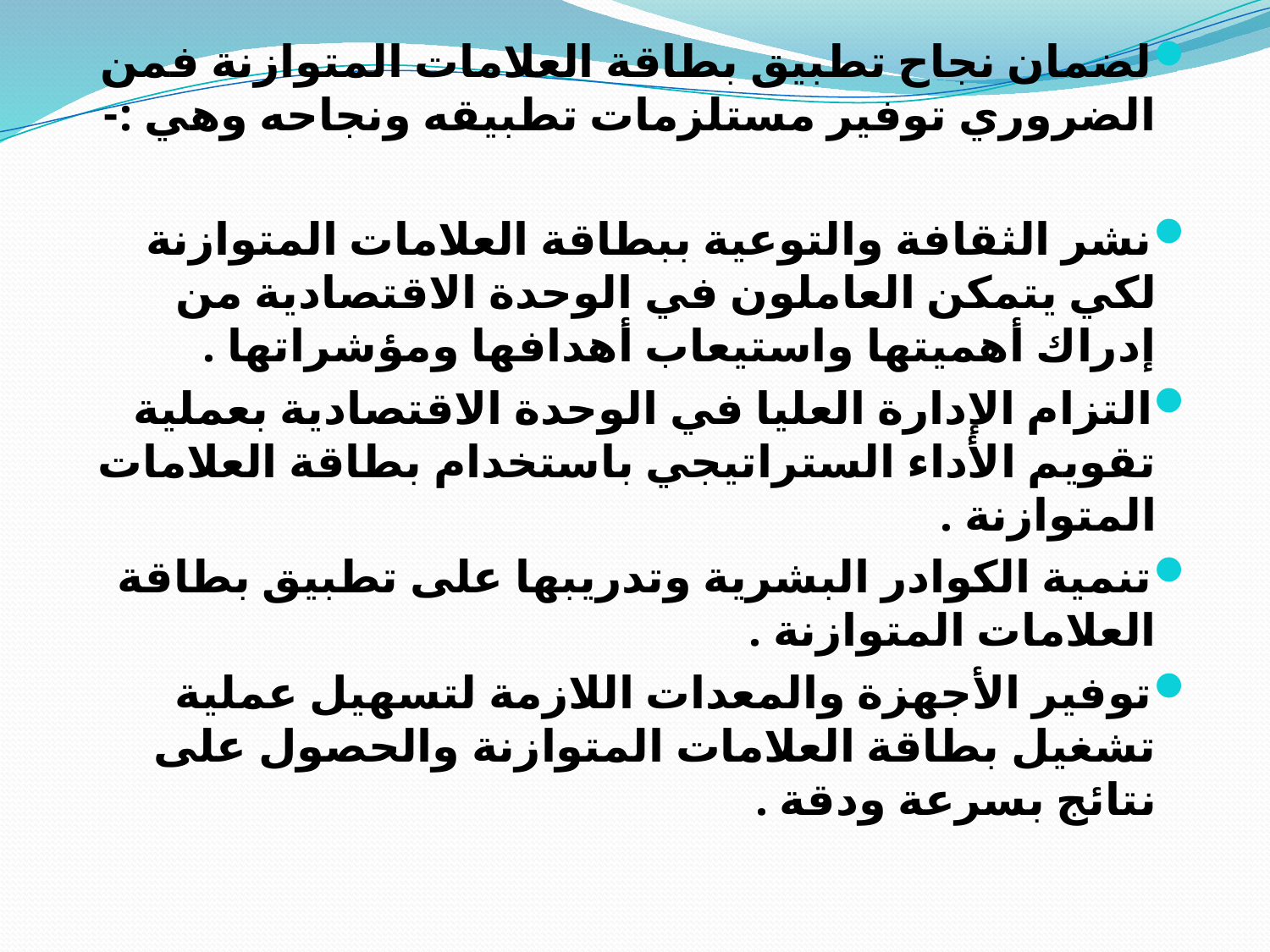

لضمان نجاح تطبيق بطاقة العلامات المتوازنة فمن الضروري توفير مستلزمات تطبيقه ونجاحه وهي :-

نشر الثقافة والتوعية ببطاقة العلامات المتوازنة لكي يتمكن العاملون في الوحدة الاقتصادية من إدراك أهميتها واستيعاب أهدافها ومؤشراتها .
التزام الإدارة العليا في الوحدة الاقتصادية بعملية تقويم الأداء الستراتيجي باستخدام بطاقة العلامات المتوازنة .
تنمية الكوادر البشرية وتدريبها على تطبيق بطاقة العلامات المتوازنة .
توفير الأجهزة والمعدات اللازمة لتسهيل عملية تشغيل بطاقة العلامات المتوازنة والحصول على نتائج بسرعة ودقة .
#